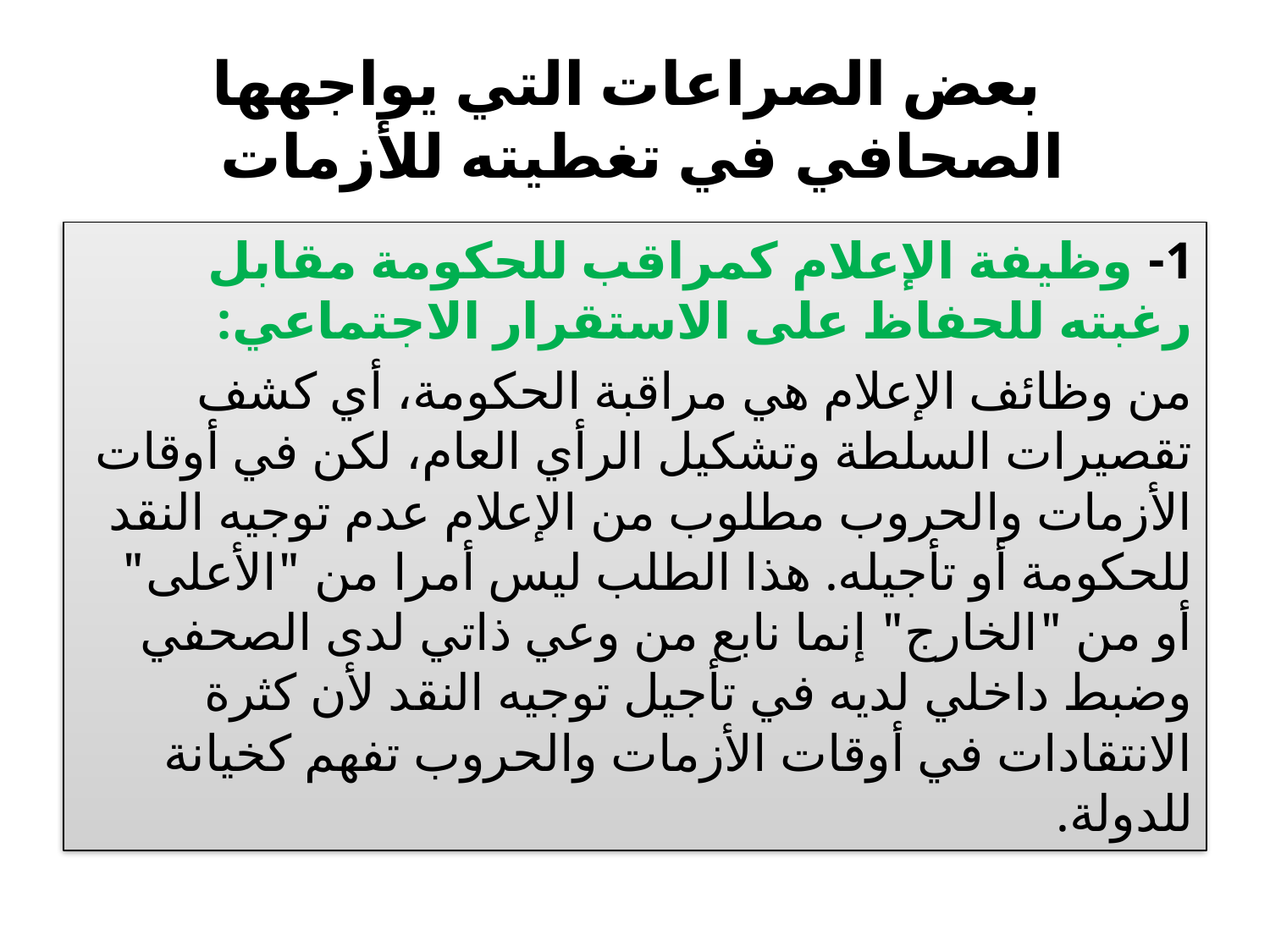

# بعض الصراعات التي يواجهها الصحافي في تغطيته للأزمات
1- وظيفة الإعلام كمراقب للحكومة مقابل رغبته للحفاظ على الاستقرار الاجتماعي:
من وظائف الإعلام هي مراقبة الحكومة، أي كشف تقصيرات السلطة وتشكيل الرأي العام، لكن في أوقات الأزمات والحروب مطلوب من الإعلام عدم توجيه النقد للحكومة أو تأجيله. هذا الطلب ليس أمرا من "الأعلى" أو من "الخارج" إنما نابع من وعي ذاتي لدى الصحفي وضبط داخلي لديه في تأجيل توجيه النقد لأن كثرة الانتقادات في أوقات الأزمات والحروب تفهم كخيانة للدولة.